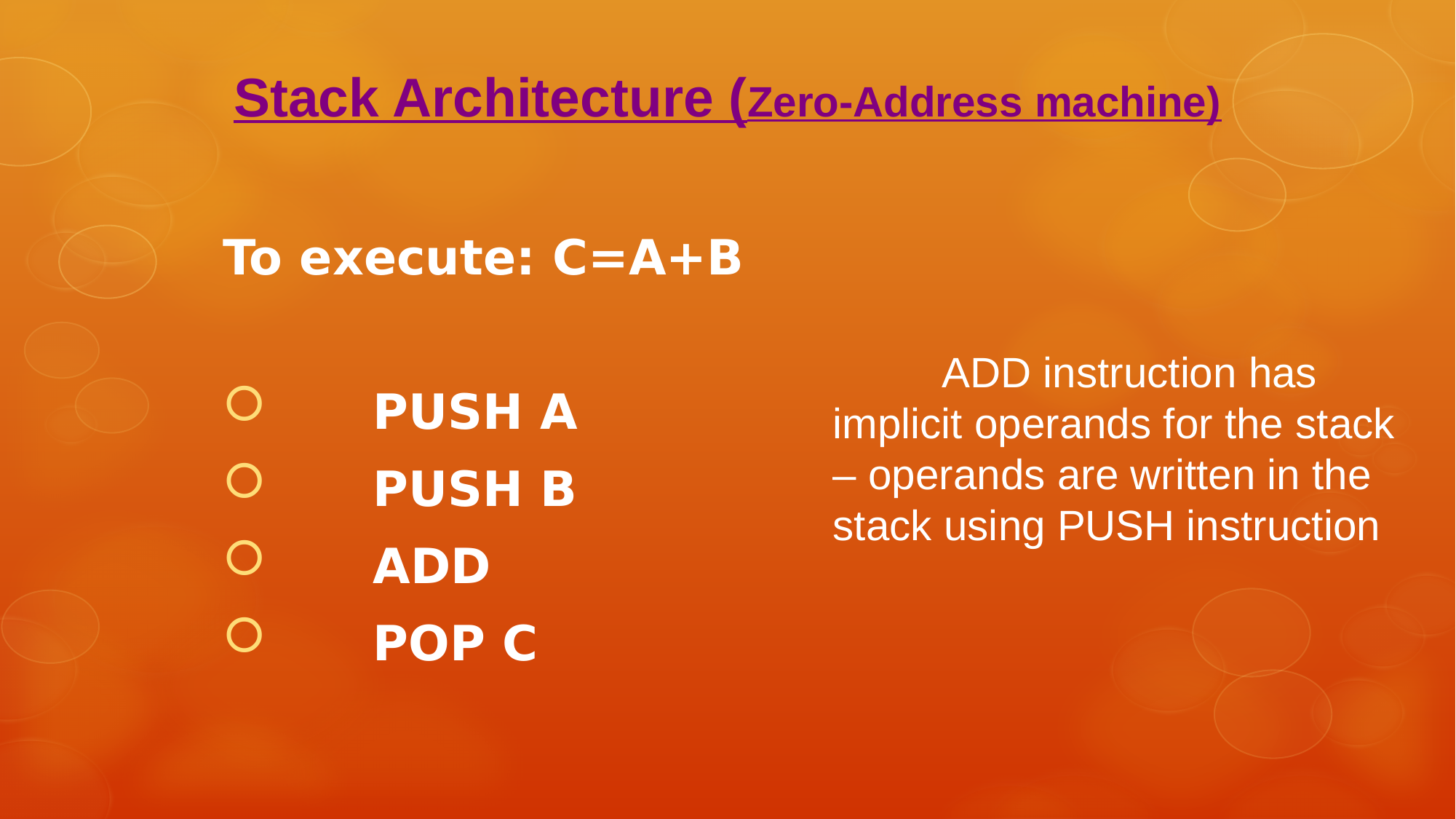

Stack Architecture (Zero-Address machine)
To execute: C=A+B

	PUSH A
	PUSH B
	ADD
	POP C
	ADD instruction has implicit operands for the stack – operands are written in the stack using PUSH instruction